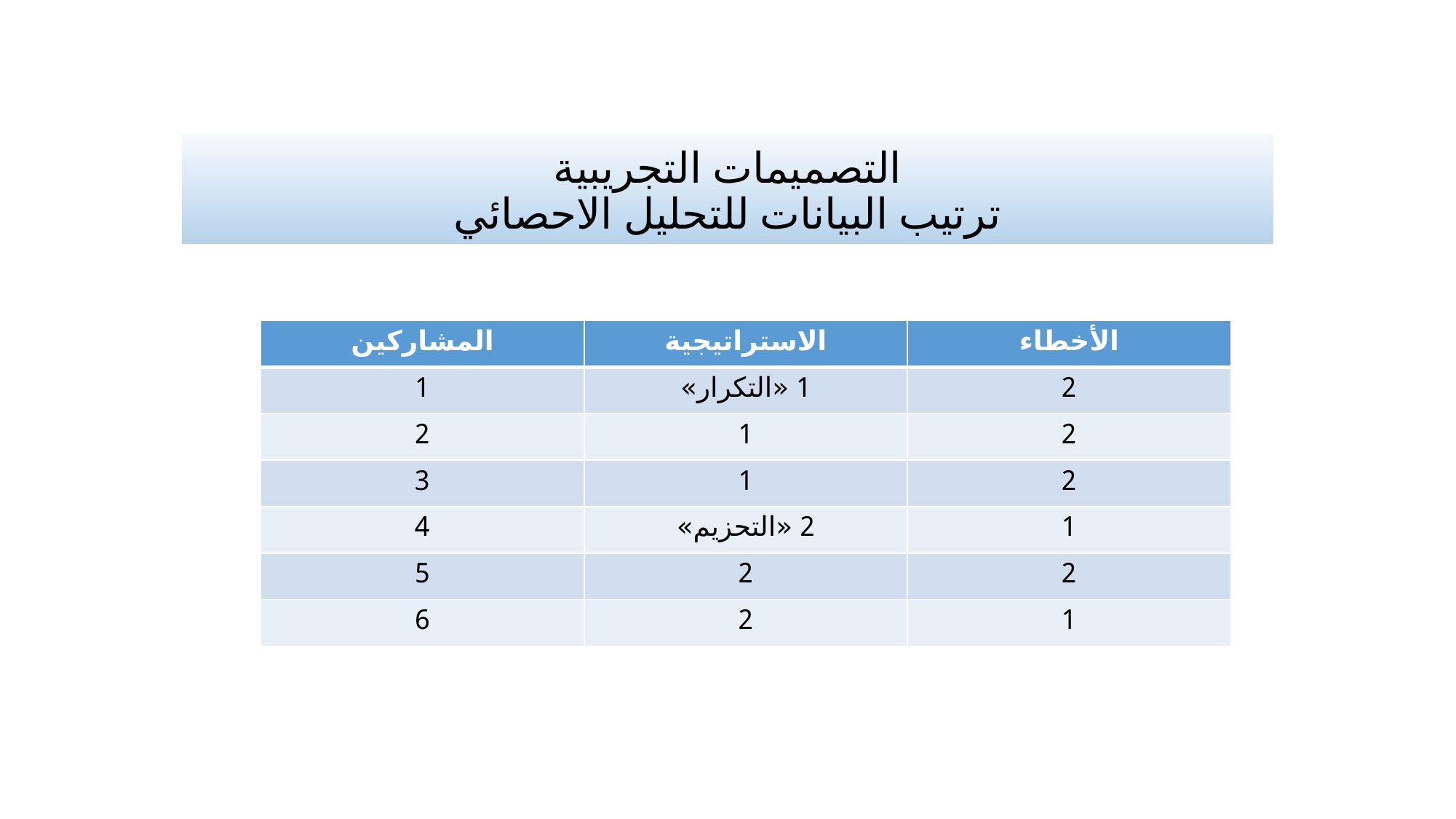

# التصميمات التجريبية ترتيب البيانات للتحليل الاحصائي

| المشاركين | الاستراتيجية | الأخطاء |
| --- | --- | --- |
| 1 | 1 «التكرار» | 2 |
| 2 | 1 | 2 |
| 3 | 1 | 2 |
| 4 | 2 «التحزيم» | 1 |
| 5 | 2 | 2 |
| 6 | 2 | 1 |